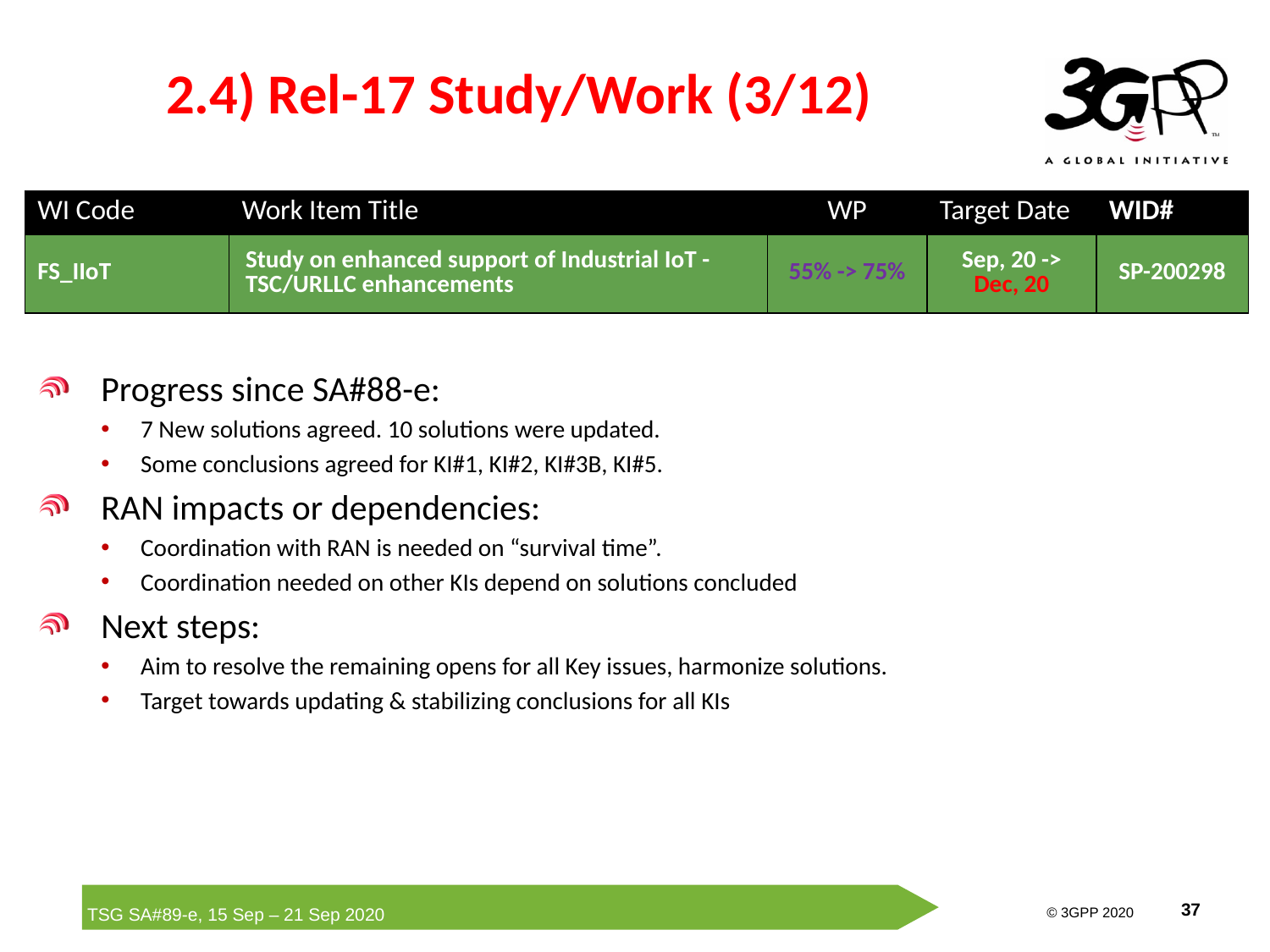

# 2.4) Rel-17 Study/Work (3/12)
| WI Code | Work Item Title | WP | Target Date | WID# |
| --- | --- | --- | --- | --- |
| FS\_IIoT | Study on enhanced support of Industrial IoT - TSC/URLLC enhancements | 55% -> 75% | Sep, 20 -> Dec, 20 | SP-200298 |
Progress since SA#88-e:
7 New solutions agreed. 10 solutions were updated.
Some conclusions agreed for KI#1, KI#2, KI#3B, KI#5.
RAN impacts or dependencies:
Coordination with RAN is needed on “survival time”.
Coordination needed on other KIs depend on solutions concluded
Next steps:
Aim to resolve the remaining opens for all Key issues, harmonize solutions.
Target towards updating & stabilizing conclusions for all KIs